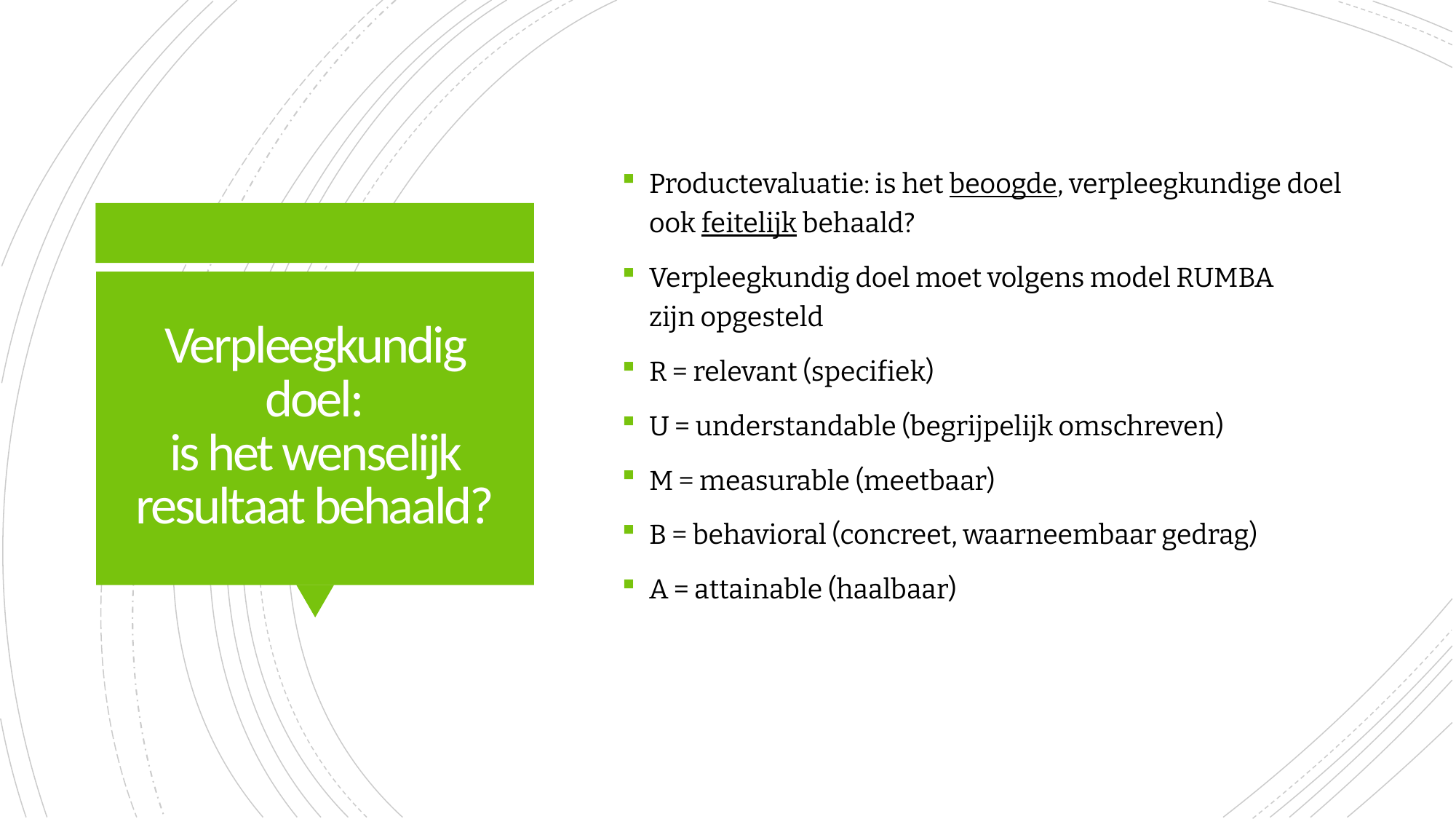

Productevaluatie: is het beoogde, verpleegkundige doel ook feitelijk behaald?​
Verpleegkundig doel moet volgens model RUMBA zijn opgesteld​
R = relevant (specifiek)​
U = understandable (begrijpelijk omschreven)​
M = measurable (meetbaar)​
B = behavioral (concreet, waarneembaar gedrag)​
A = attainable (haalbaar)​

# Verpleegkundig doel:​ is het wenselijk resultaat behaald?​